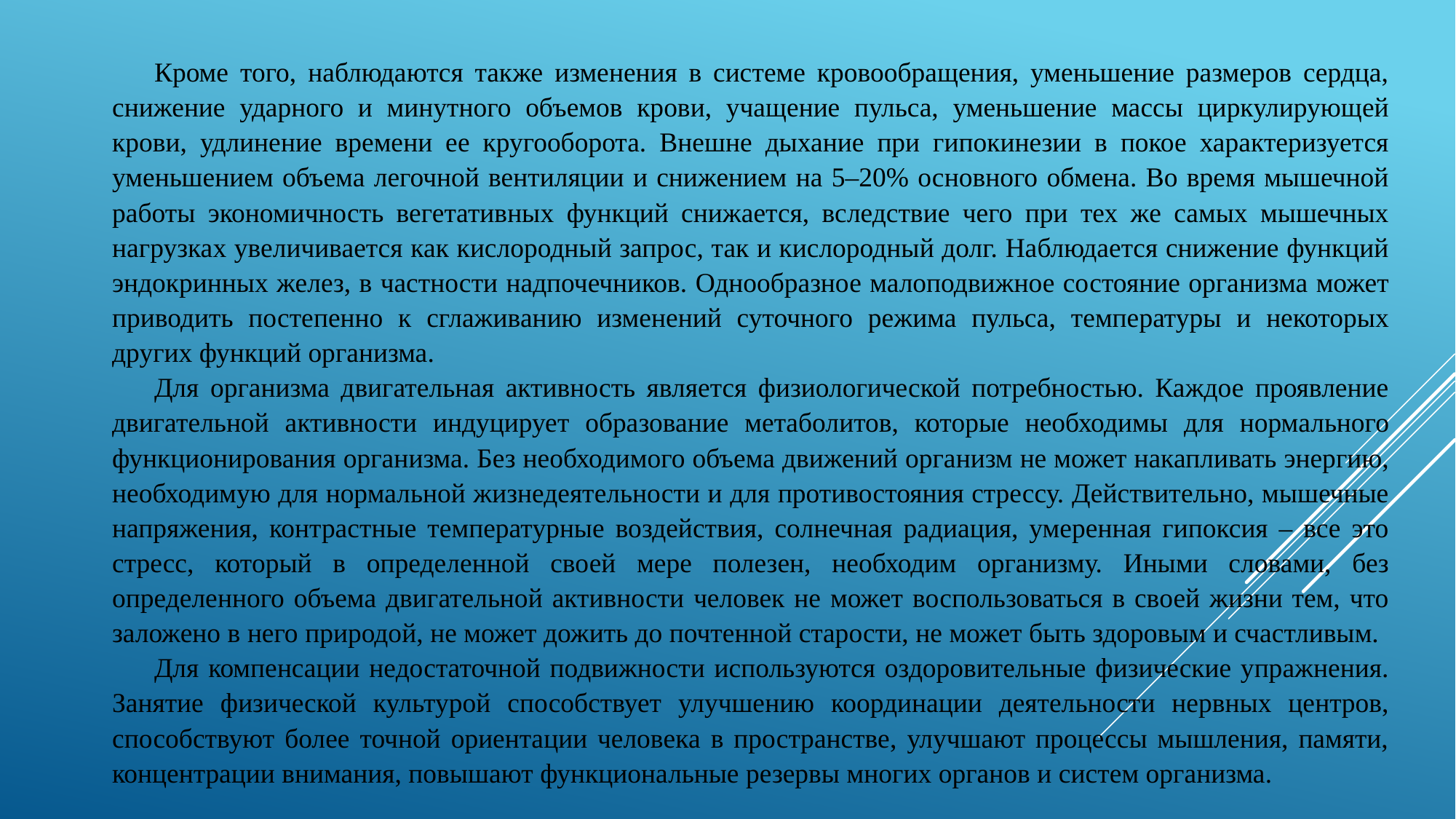

Кроме того, наблюдаются также изменения в системе кровообращения, уменьшение размеров сердца, снижение ударного и минутного объемов крови, учащение пульса, уменьшение массы циркулирующей крови, удлинение времени ее кругооборота. Внешне дыхание при гипокинезии в покое характеризуется уменьшением объема легочной вентиляции и снижением на 5–20% основного обмена. Во время мышечной работы экономичность вегетативных функций снижается, вследствие чего при тех же самых мышечных нагрузках увеличивается как кислородный запрос, так и кислородный долг. Наблюдается снижение функций эндокринных желез, в частности надпочечников. Однообразное малоподвижное состояние организма может приводить постепенно к сглаживанию изменений суточного режима пульса, температуры и некоторых других функций организма.
Для организма двигательная активность является физиологической потребностью. Каждое проявление двигательной активности индуцирует образование метаболитов, которые необходимы для нормального функционирования организма. Без необходимого объема движений организм не может накапливать энергию, необходимую для нормальной жизнедеятельности и для противостояния стрессу. Действительно, мышечные напряжения, контрастные температурные воздействия, солнечная радиация, умеренная гипоксия – все это стресс, который в определенной своей мере полезен, необходим организму. Иными словами, без определенного объема двигательной активности человек не может воспользоваться в своей жизни тем, что заложено в него природой, не может дожить до почтенной старости, не может быть здоровым и счастливым.
Для компенсации недостаточной подвижности используются оздоровительные физические упражнения. Занятие физической культурой способствует улучшению координации деятельности нервных центров, способствуют более точной ориентации человека в пространстве, улучшают процессы мышления, памяти, концентрации внимания, повышают функциональные резервы многих органов и систем организма.